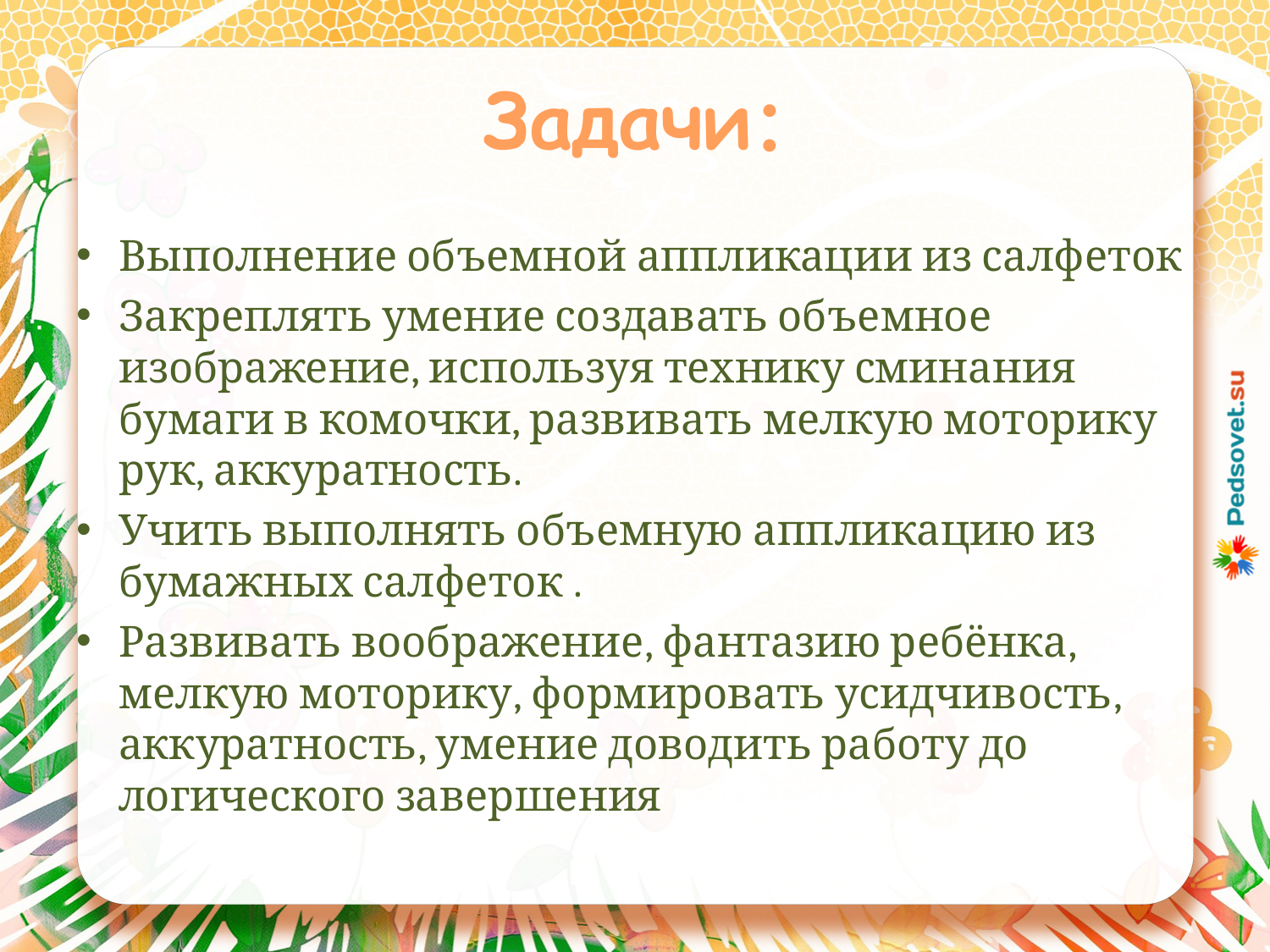

# Задачи:
Выполнение объемной аппликации из салфеток
Закреплять умение создавать объемное изображение, используя технику сминания бумаги в комочки, развивать мелкую моторику рук, аккуратность.
Учить выполнять объемную аппликацию из бумажных салфеток .
Развивать воображение, фантазию ребёнка, мелкую моторику, формировать усидчивость, аккуратность, умение доводить работу до логического завершения